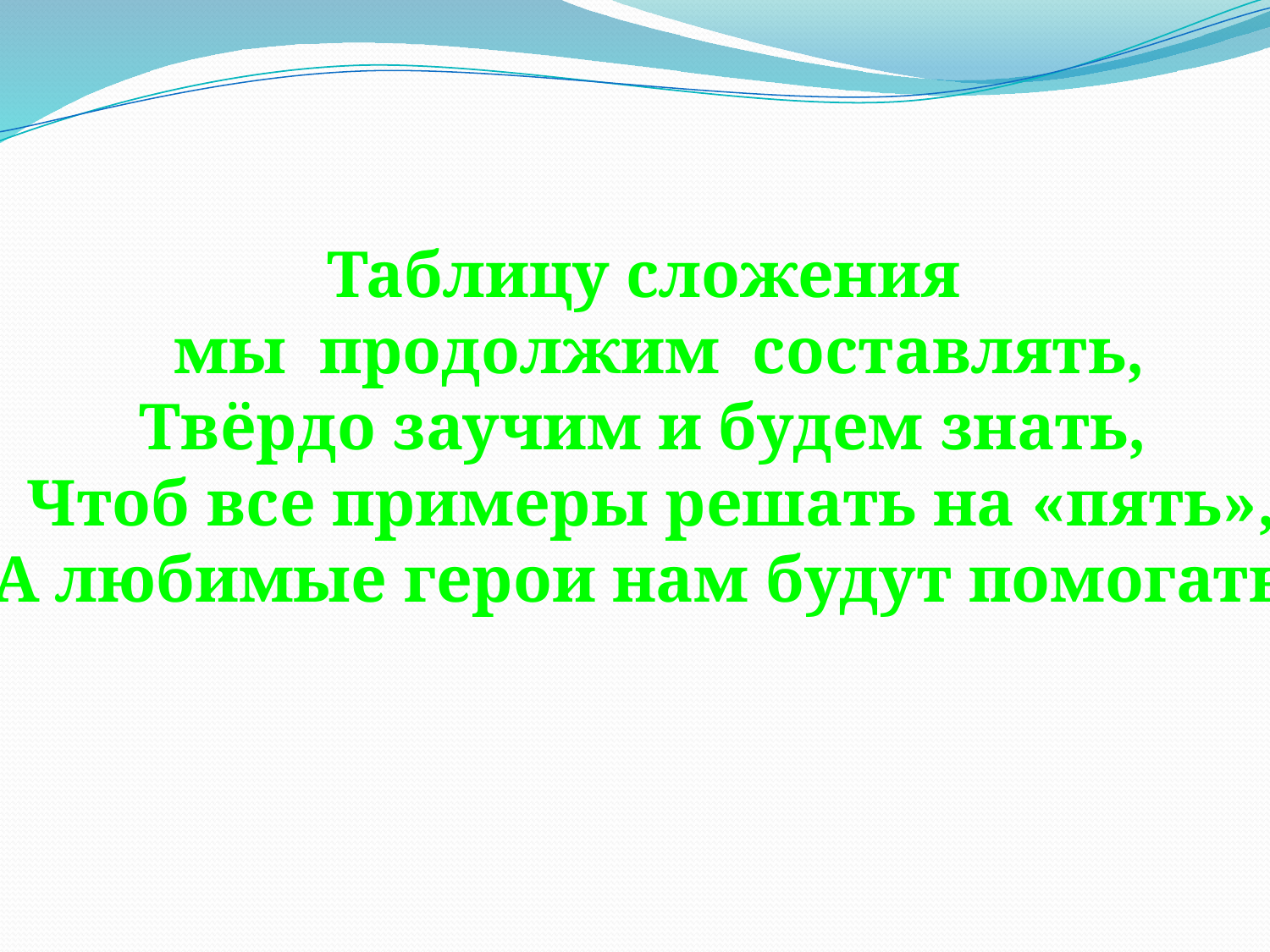

Таблицу сложения
  мы  продолжим  составлять,
Твёрдо заучим и будем знать,
Чтоб все примеры решать на «пять»,
А любимые герои нам будут помогать!